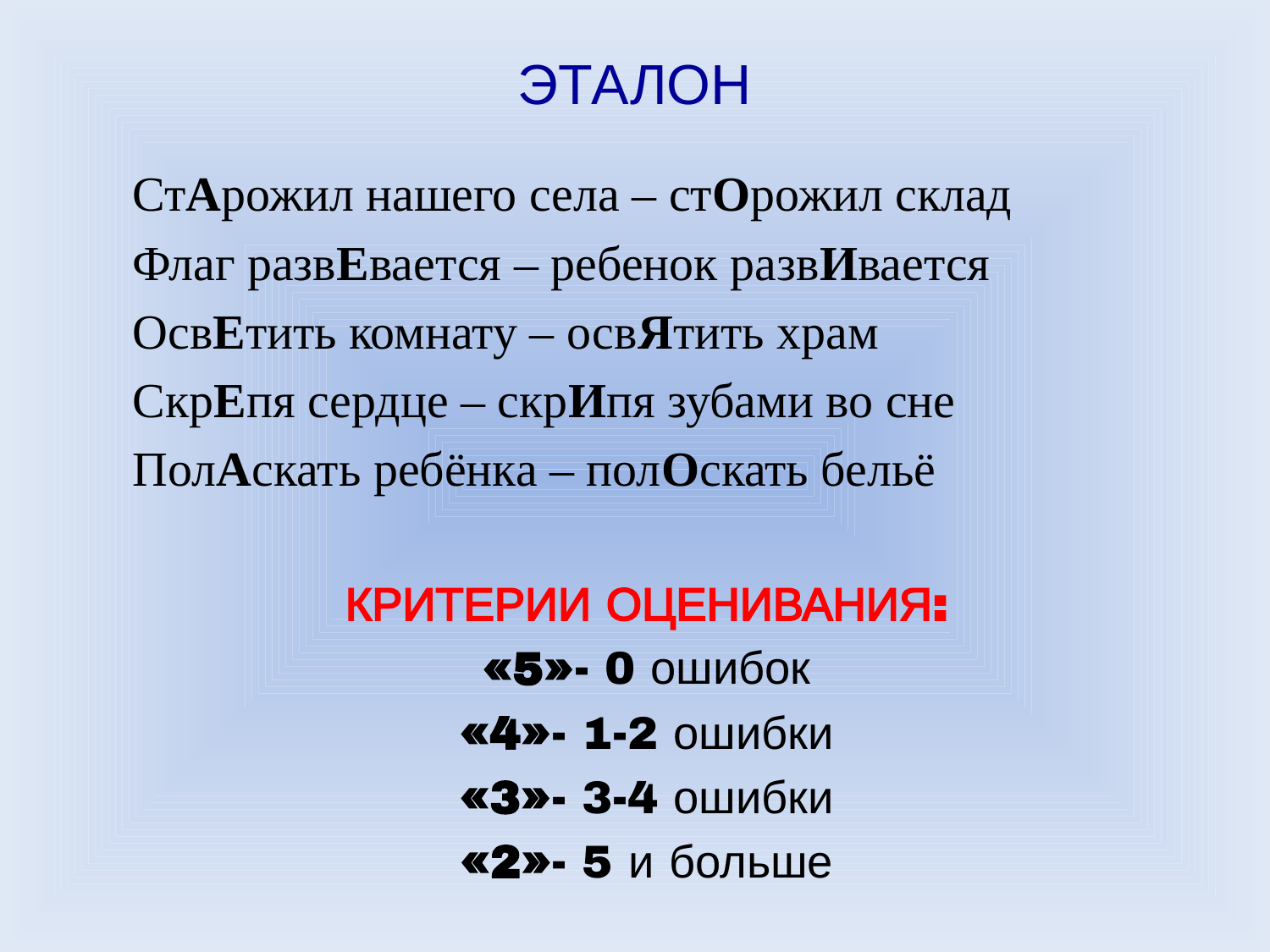

# ЭТАЛОН
		СтАрожил нашего села – стОрожил склад
		Флаг развЕвается – ребенок развИвается
		ОсвЕтить комнату – освЯтить храм
		СкрЕпя сердце – скрИпя зубами во сне
		ПолАскать ребёнка – полОскать бельё

КРИТЕРИИ ОЦЕНИВАНИЯ:
«5»- 0 ошибок
«4»- 1-2 ошибки
«3»- 3-4 ошибки
«2»- 5 и больше